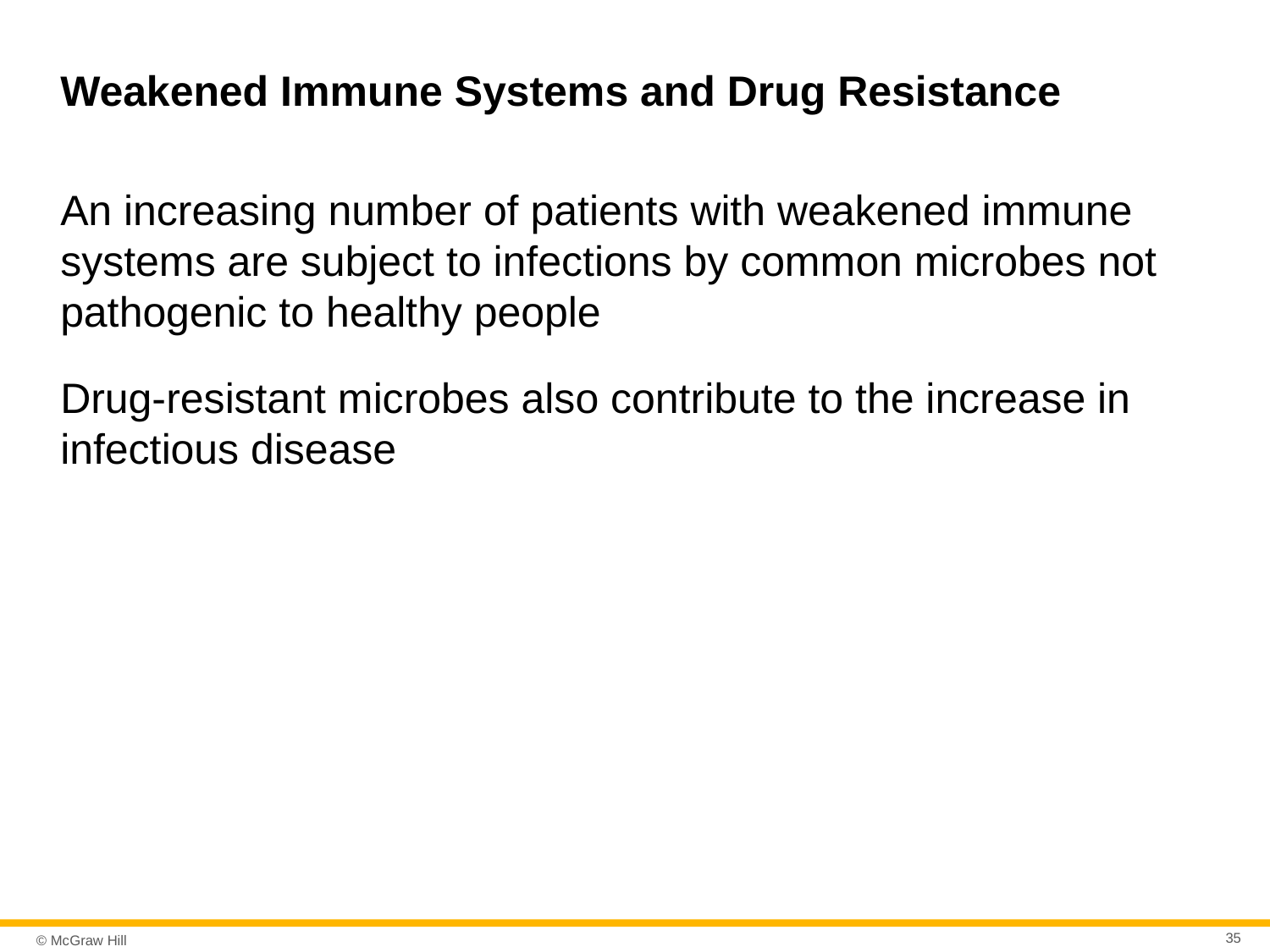

# Weakened Immune Systems and Drug Resistance
An increasing number of patients with weakened immune systems are subject to infections by common microbes not pathogenic to healthy people
Drug-resistant microbes also contribute to the increase in infectious disease